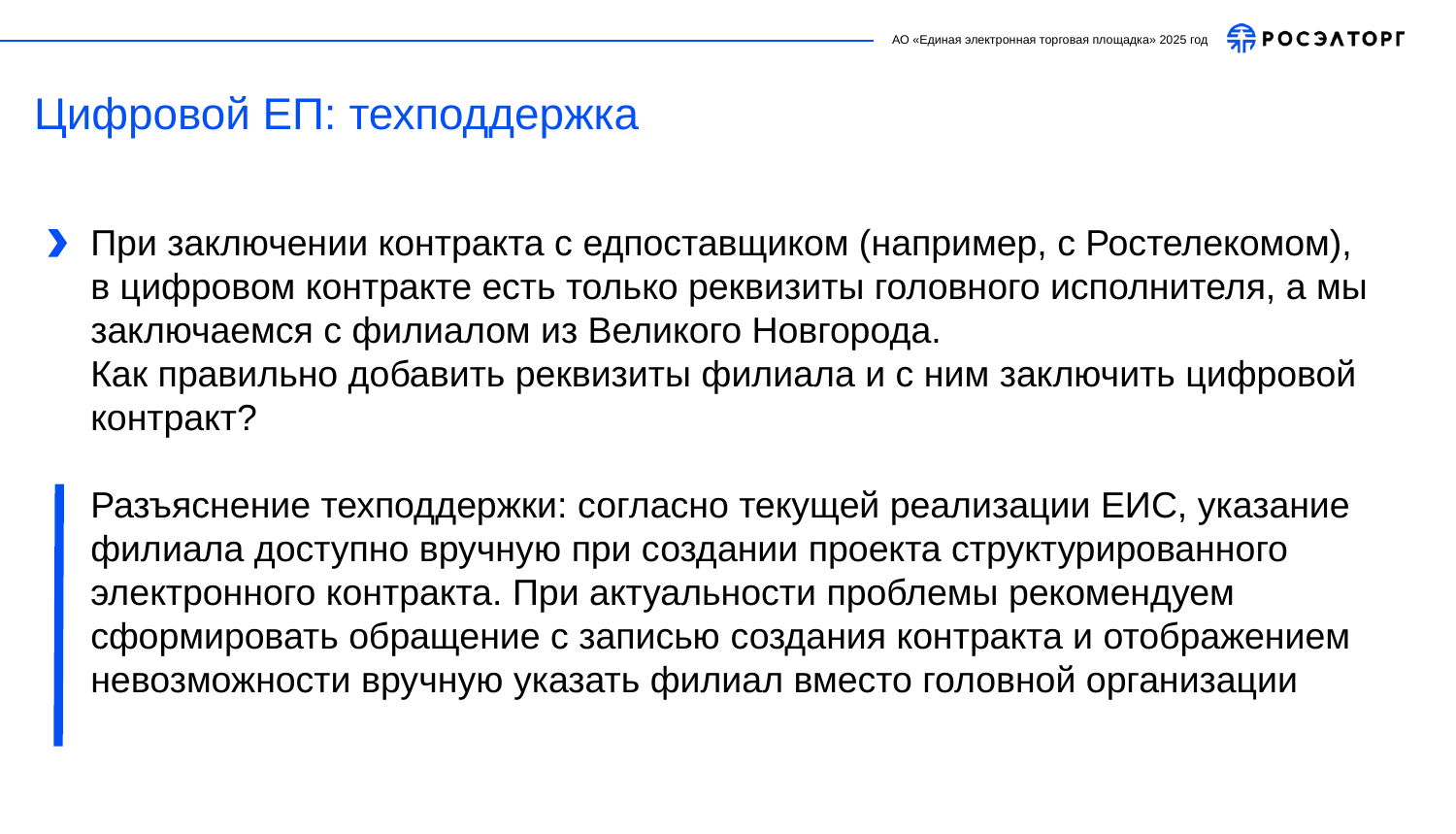

Цифровой ЕП: техподдержка
	При заключении контракта с едпоставщиком (например, с Ростелекомом), в цифровом контракте есть только реквизиты головного исполнителя, а мы заключаемся с филиалом из Великого Новгорода.
Как правильно добавить реквизиты филиала и с ним заключить цифровой контракт?

	Разъяснение техподдержки: согласно текущей реализации ЕИС, указание филиала доступно вручную при создании проекта структурированного электронного контракта. При актуальности проблемы рекомендуем сформировать обращение с записью создания контракта и отображением невозможности вручную указать филиал вместо головной организации